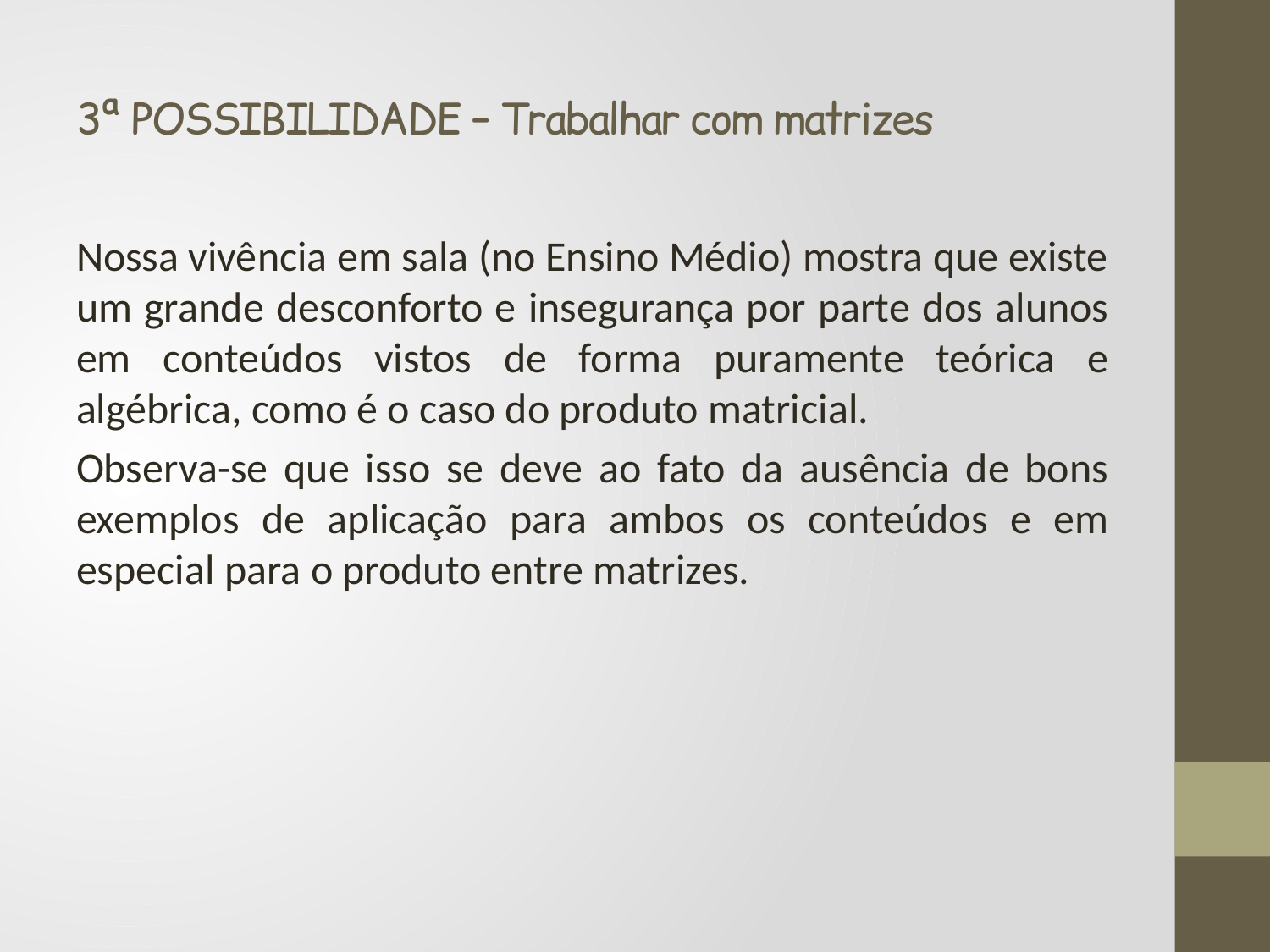

# 3ª POSSIBILIDADE – Trabalhar com matrizes
Nossa vivência em sala (no Ensino Médio) mostra que existe um grande desconforto e insegurança por parte dos alunos em conteúdos vistos de forma puramente teórica e algébrica, como é o caso do produto matricial.
Observa-se que isso se deve ao fato da ausência de bons exemplos de aplicação para ambos os conteúdos e em especial para o produto entre matrizes.